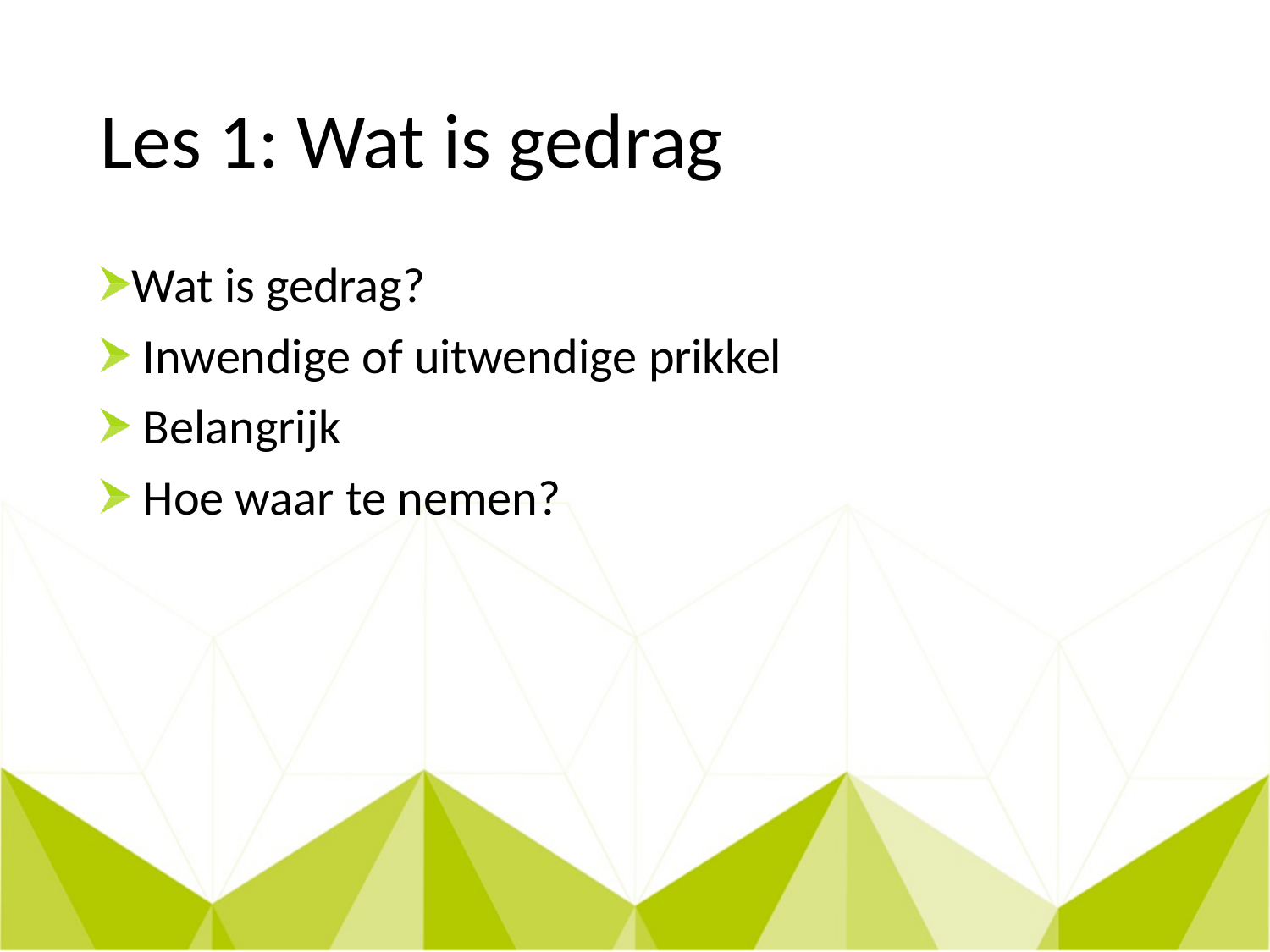

# Les 1: Wat is gedrag
Wat is gedrag?
 Inwendige of uitwendige prikkel
 Belangrijk
 Hoe waar te nemen?